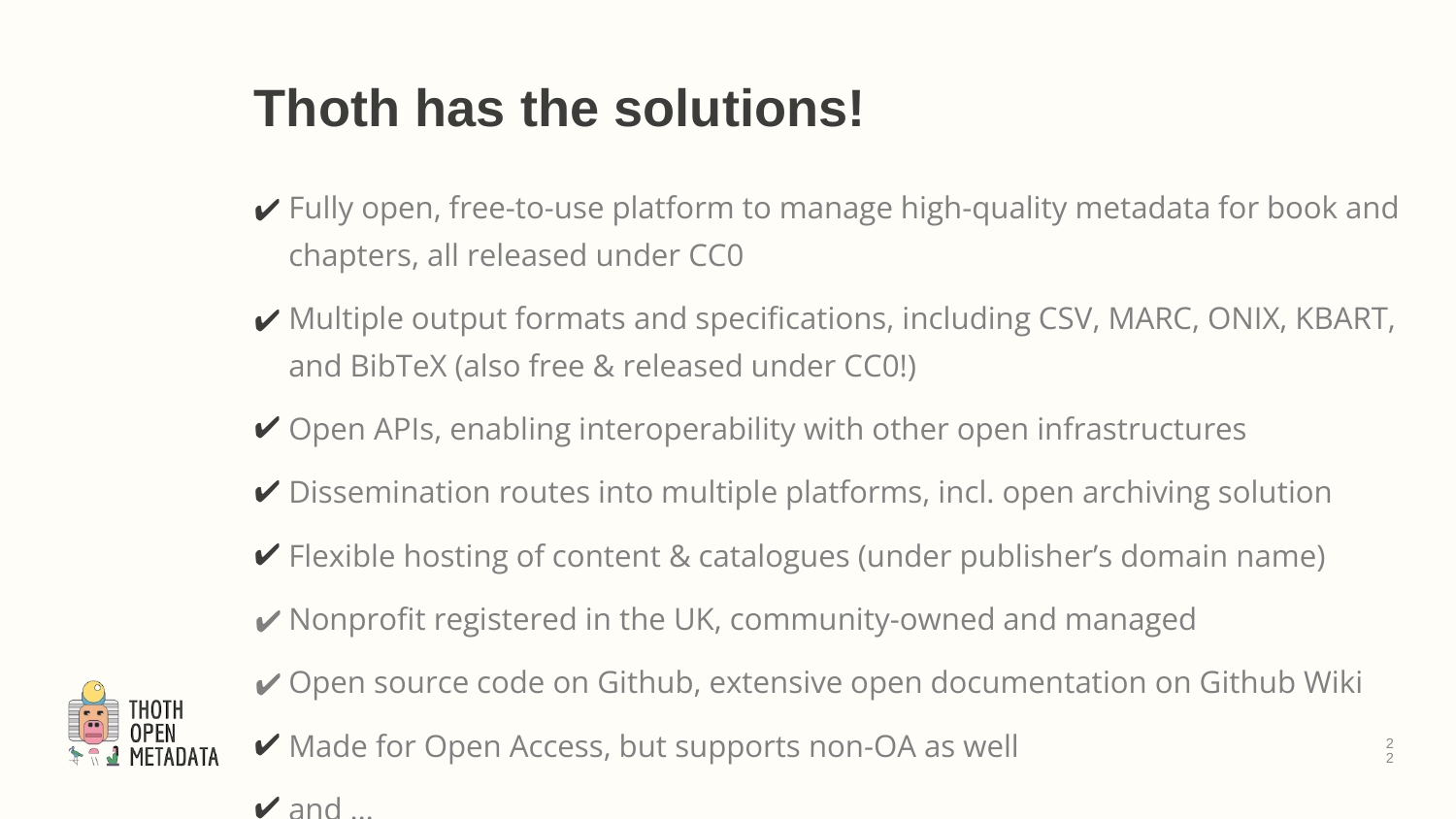

# Thoth has the solutions!
Fully open, free-to-use platform to manage high-quality metadata for book and chapters, all released under CC0
Multiple output formats and specifications, including CSV, MARC, ONIX, KBART, and BibTeX (also free & released under CC0!)
Open APIs, enabling interoperability with other open infrastructures
Dissemination routes into multiple platforms, incl. open archiving solution
Flexible hosting of content & catalogues (under publisher’s domain name)
Nonprofit registered in the UK, community-owned and managed
Open source code on Github, extensive open documentation on Github Wiki
Made for Open Access, but supports non-OA as well
and …
22